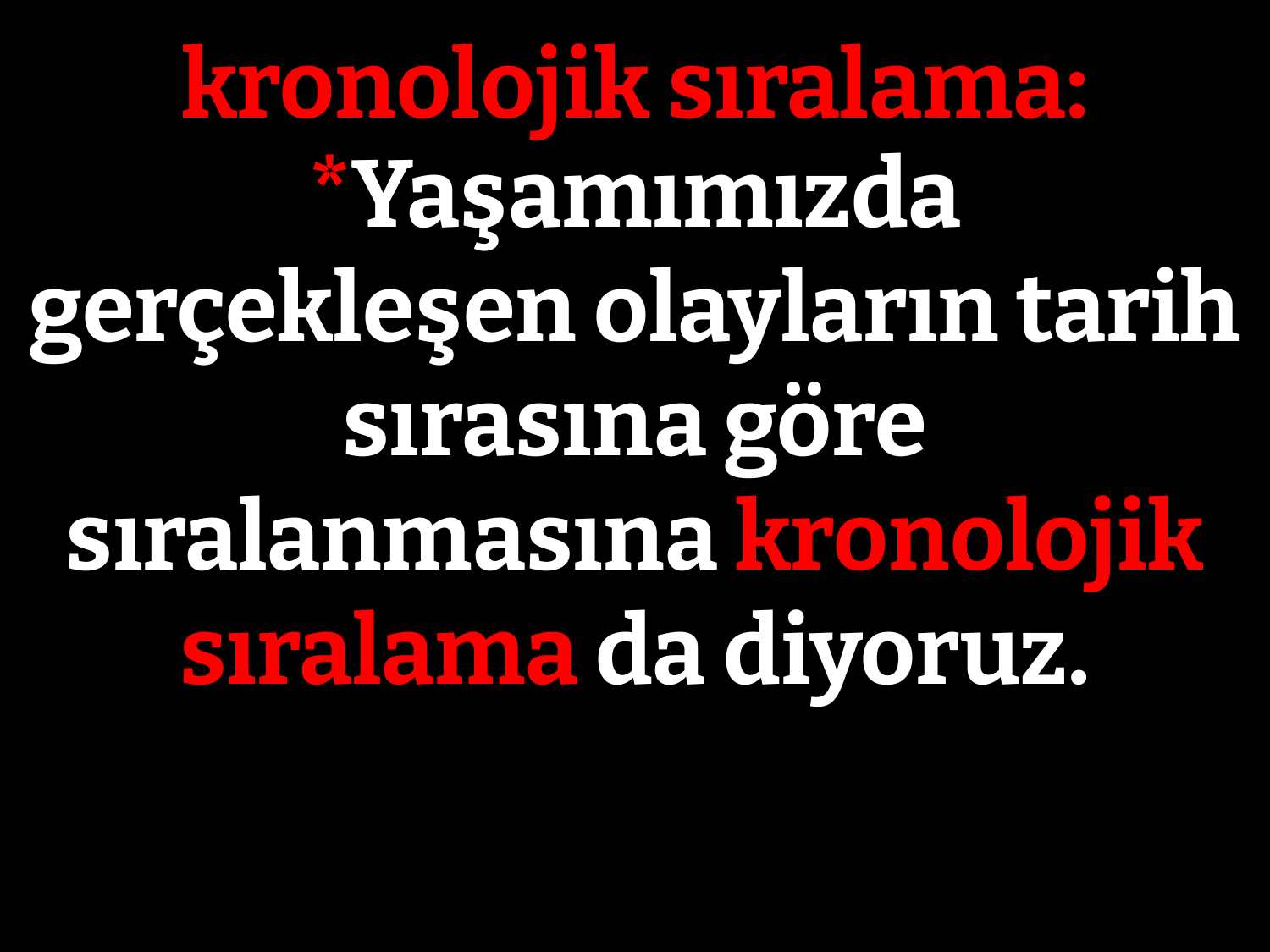

kronolojik sıralama:
*Yaşamımızda gerçekleşen olayların tarih sırasına göre sıralanmasına kronolojik sıralama da diyoruz.
#